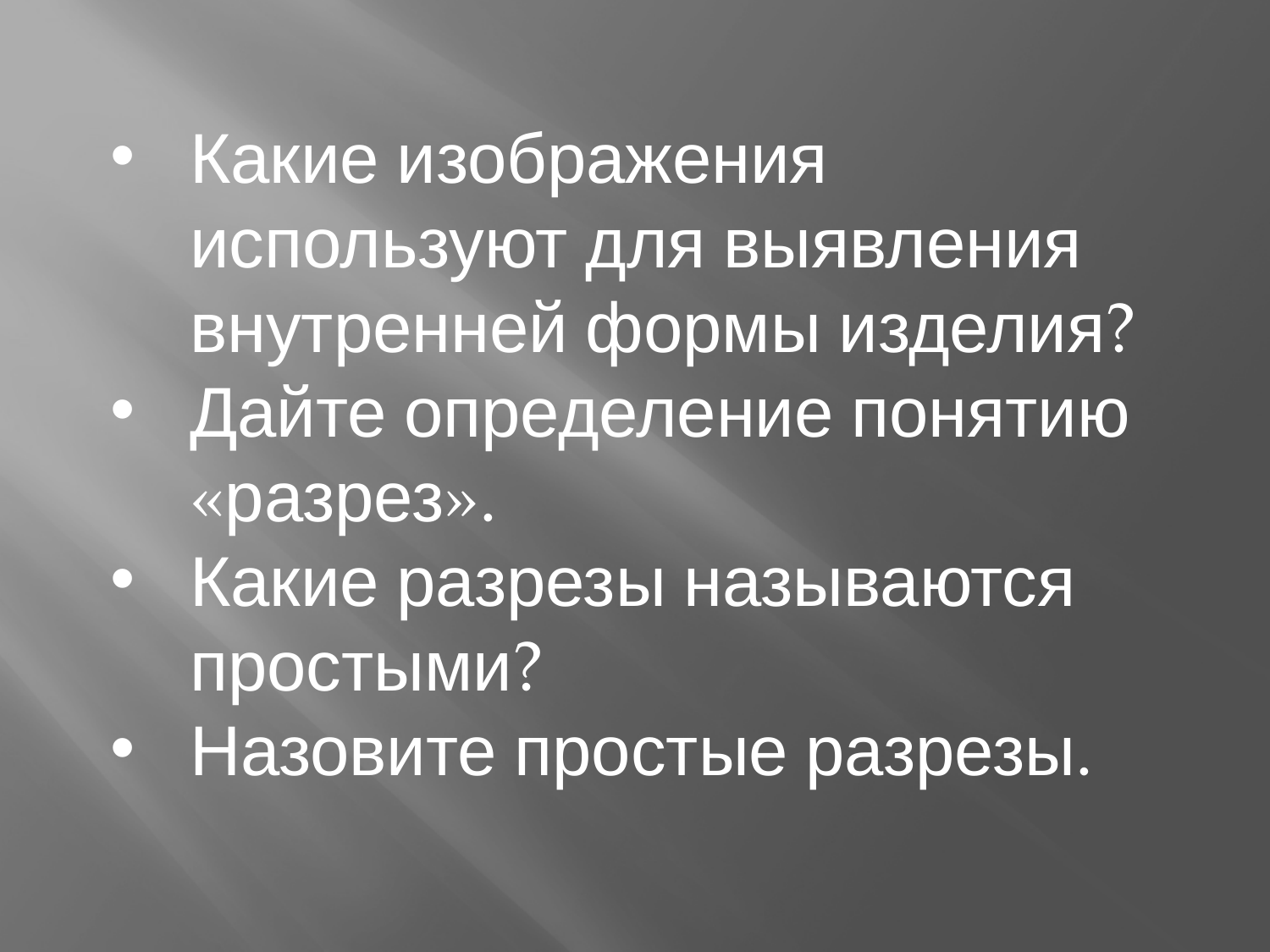

Какие изображения используют для выявления внутренней формы изделия?
Дайте определение понятию «разрез».
Какие разрезы называются простыми?
Назовите простые разрезы.